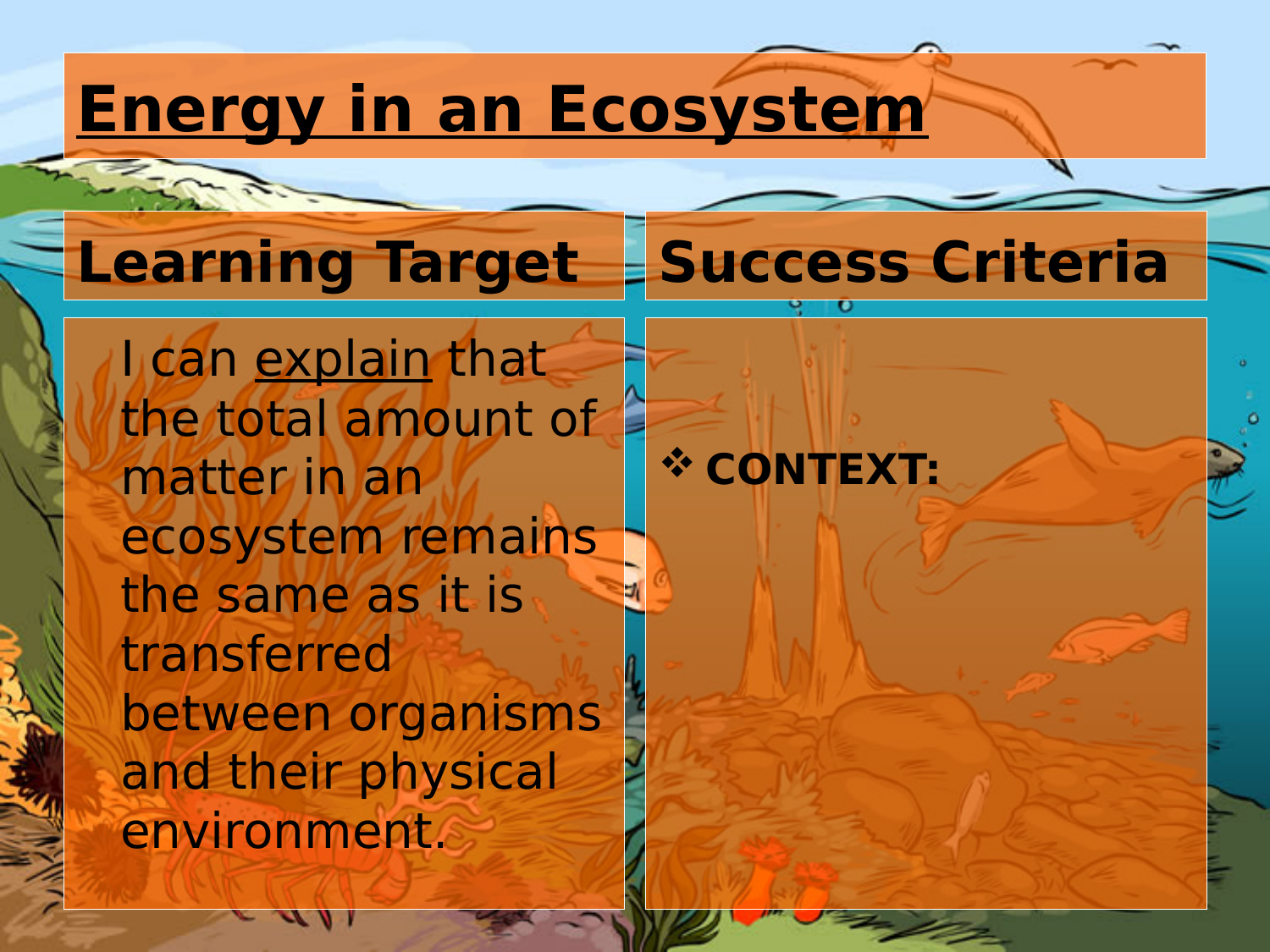

# Energy in an Ecosystem
Learning Target
Success Criteria
	I can explain that the total amount of matter in an ecosystem remains the same as it is transferred between organisms and their physical environment.

CONTEXT: